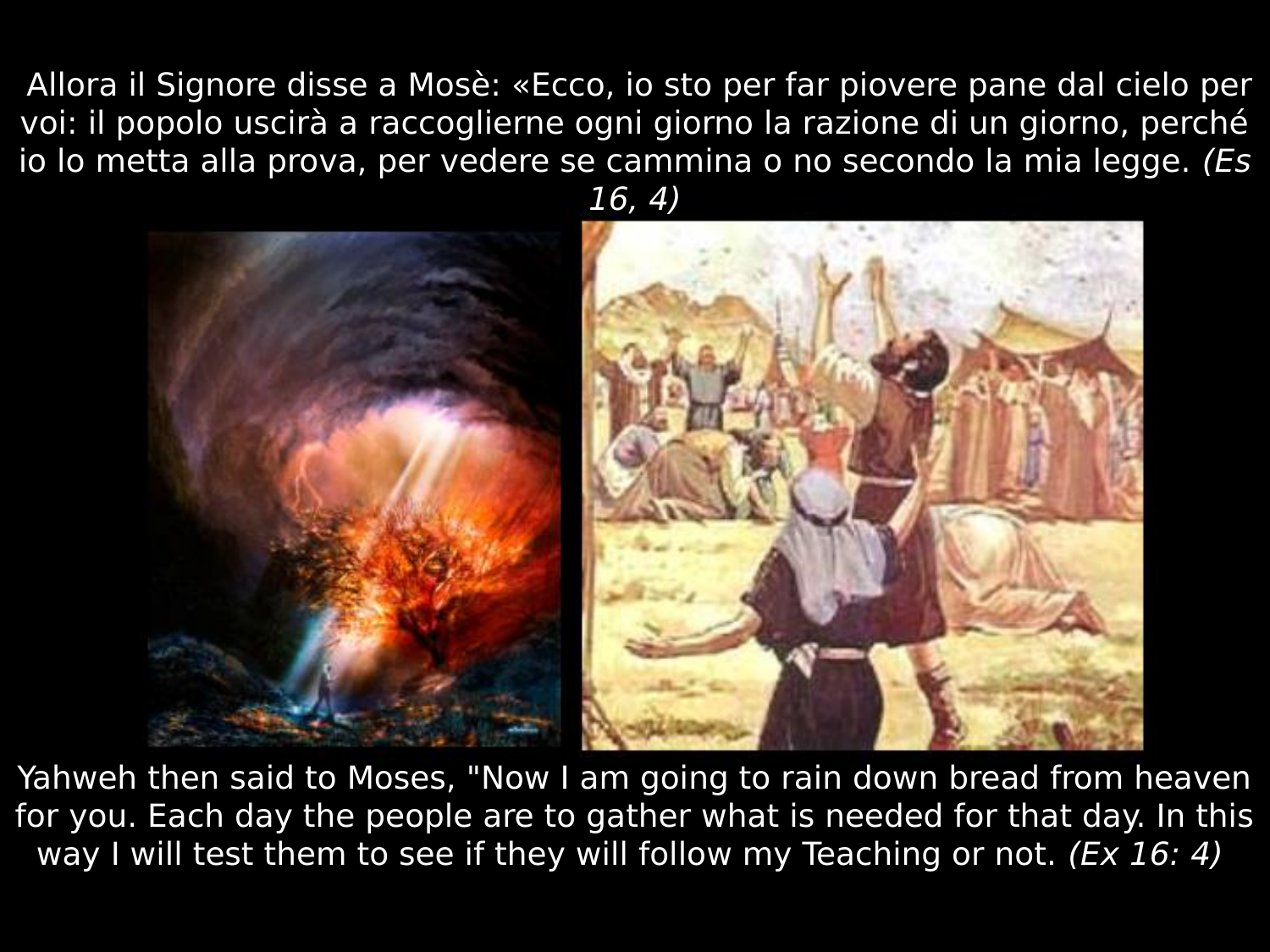

# Allora il Signore disse a Mosè: «Ecco, io sto per far piovere pane dal cielo per voi: il popolo uscirà a raccoglierne ogni giorno la razione di un giorno, perché io lo metta alla prova, per vedere se cammina o no secondo la mia legge. (Es 16, 4)
Yahweh then said to Moses, "Now I am going to rain down bread from heaven for you. Each day the people are to gather what is needed for that day. In this way I will test them to see if they will follow my Teaching or not. (Ex 16: 4)